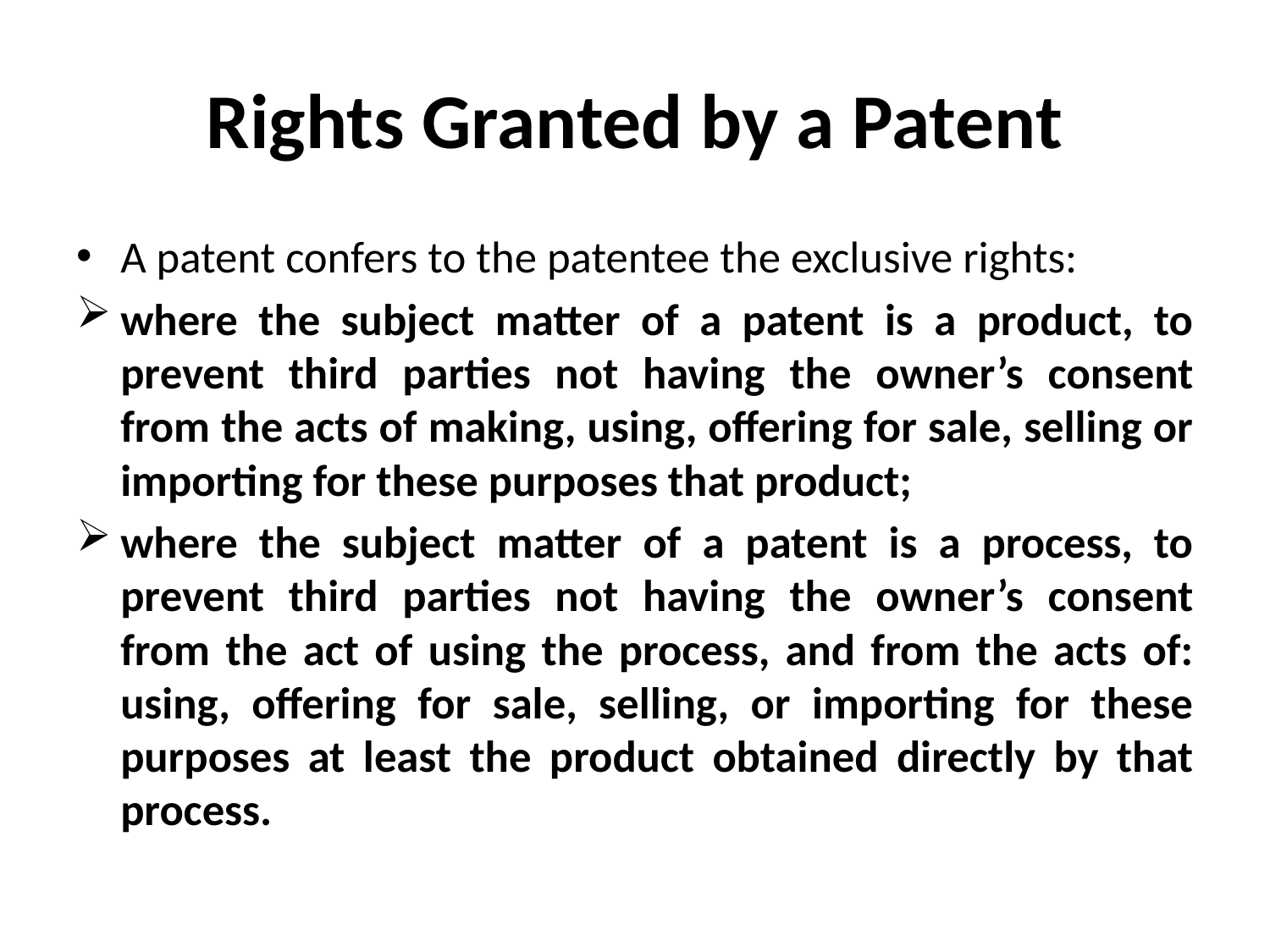

# Rights Granted by a Patent
A patent confers to the patentee the exclusive rights:
where the subject matter of a patent is a product, to prevent third parties not having the owner’s consent from the acts of making, using, offering for sale, selling or importing for these purposes that product;
where the subject matter of a patent is a process, to prevent third parties not having the owner’s consent from the act of using the process, and from the acts of: using, offering for sale, selling, or importing for these purposes at least the product obtained directly by that process.